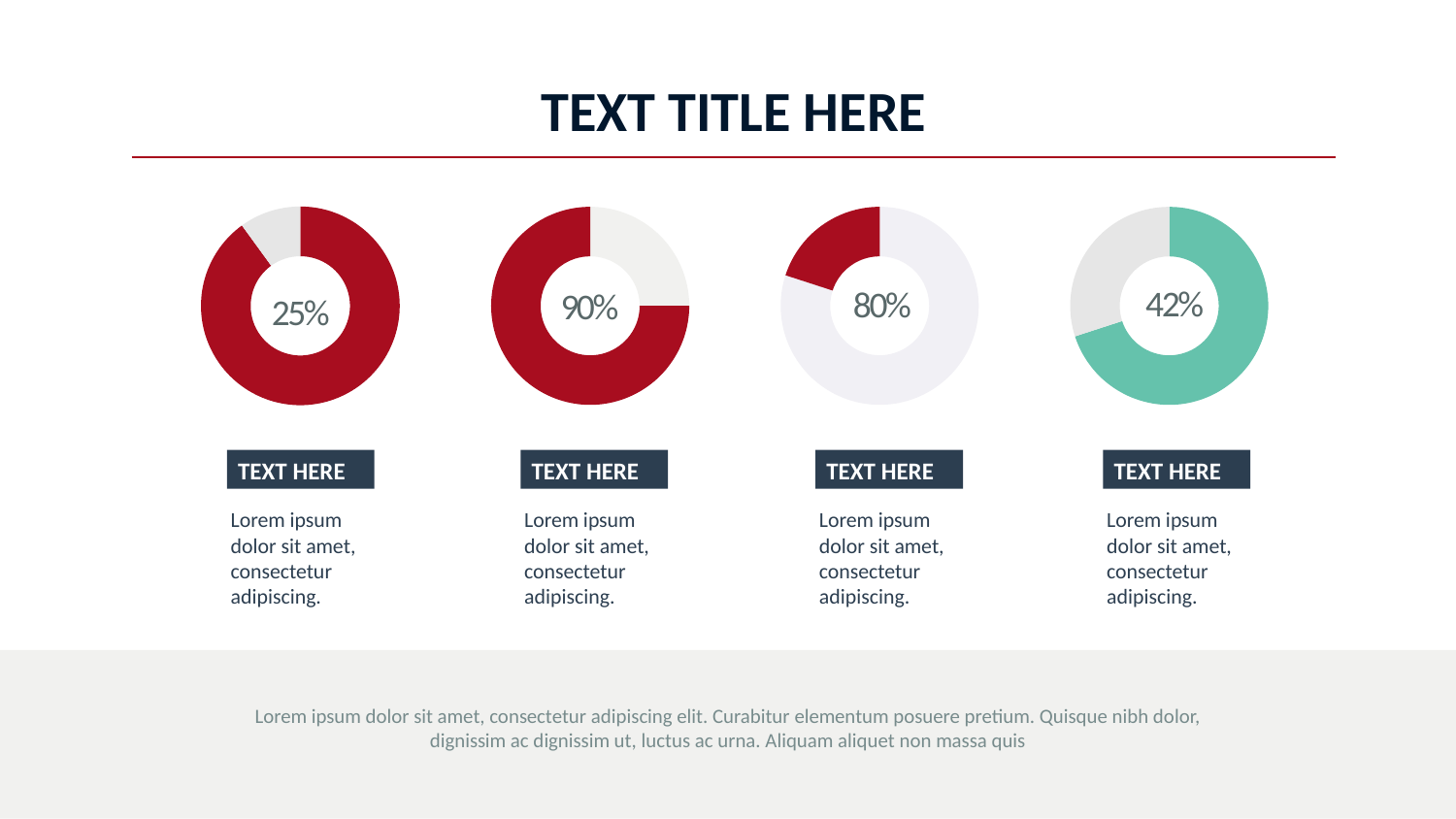

TEXT TITLE HERE

### Chart

| Category | Sales |
|---|---|
| 1st Qtr | 9.0 |
| 2nd Qtr | 1.0 |

### Chart

| Category | Sales |
|---|---|
| 1st Qtr | 8.0 |
| 2nd Qtr | 2.0 |

### Chart

| Category | Sales |
|---|---|
| 1st Qtr | 7.0 |
| 2nd Qtr | 3.0 |

### Chart

| Category | Sales |
|---|---|
| 1st Qtr | 2.5 |
| 2nd Qtr | 7.5 |
42%
80%
90%
25%
TEXT HERE
TEXT HERE
TEXT HERE
TEXT HERE
Lorem ipsum dolor sit amet, consectetur adipiscing.
Lorem ipsum dolor sit amet, consectetur adipiscing.
Lorem ipsum dolor sit amet, consectetur adipiscing.
Lorem ipsum dolor sit amet, consectetur adipiscing.

Lorem ipsum dolor sit amet, consectetur adipiscing elit. Curabitur elementum posuere pretium. Quisque nibh dolor, dignissim ac dignissim ut, luctus ac urna. Aliquam aliquet non massa quis